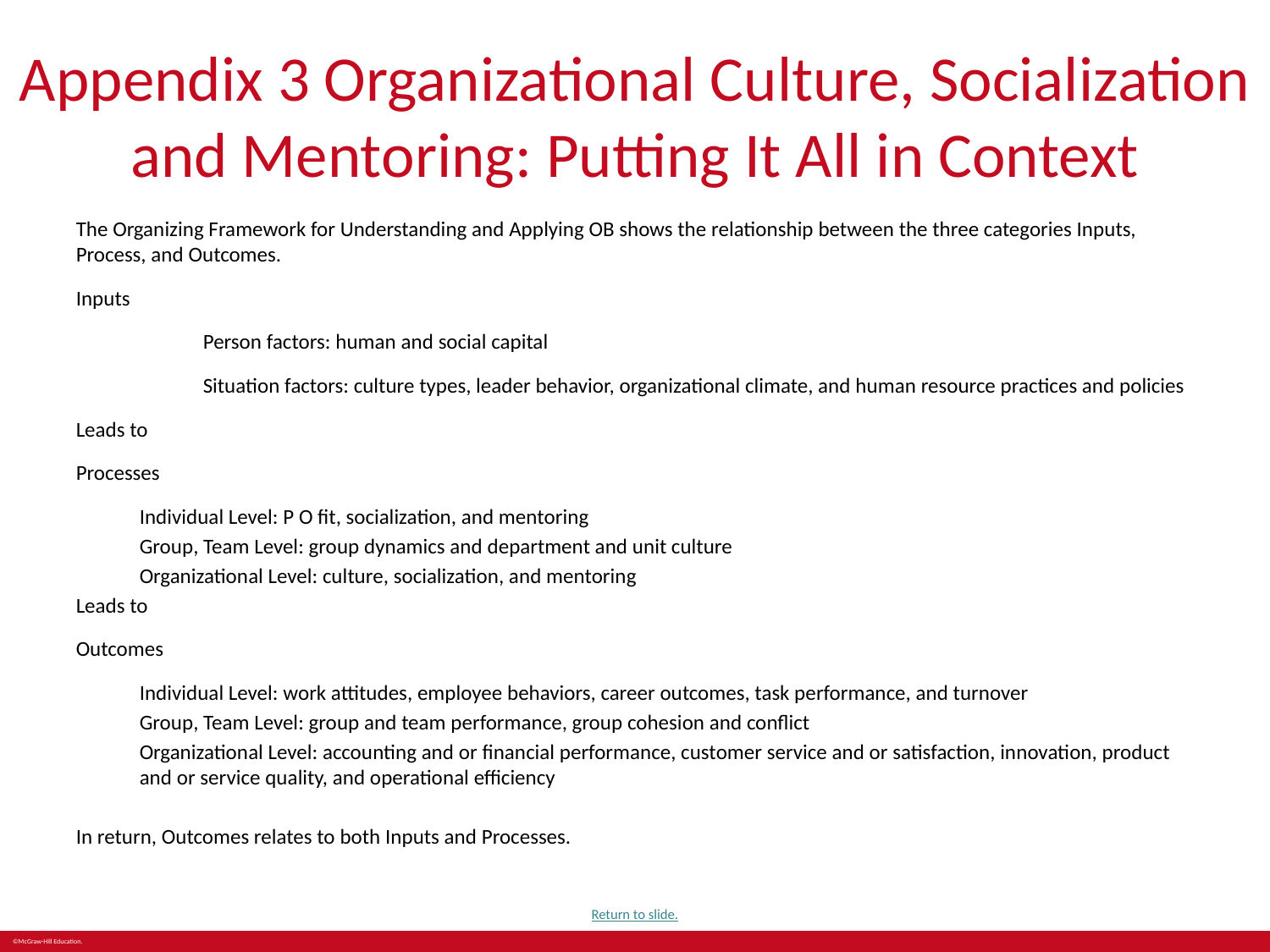

# Appendix 3 Organizational Culture, Socialization and Mentoring: Putting It All in Context
The Organizing Framework for Understanding and Applying OB shows the relationship between the three categories Inputs, Process, and Outcomes.
Inputs
	Person factors: human and social capital
	Situation factors: culture types, leader behavior, organizational climate, and human resource practices and policies
Leads to
Processes
Individual Level: P O fit, socialization, and mentoring
Group, Team Level: group dynamics and department and unit culture
Organizational Level: culture, socialization, and mentoring
Leads to
Outcomes
Individual Level: work attitudes, employee behaviors, career outcomes, task performance, and turnover
Group, Team Level: group and team performance, group cohesion and conflict
Organizational Level: accounting and or financial performance, customer service and or satisfaction, innovation, product and or service quality, and operational efficiency

In return, Outcomes relates to both Inputs and Processes.
Return to slide.